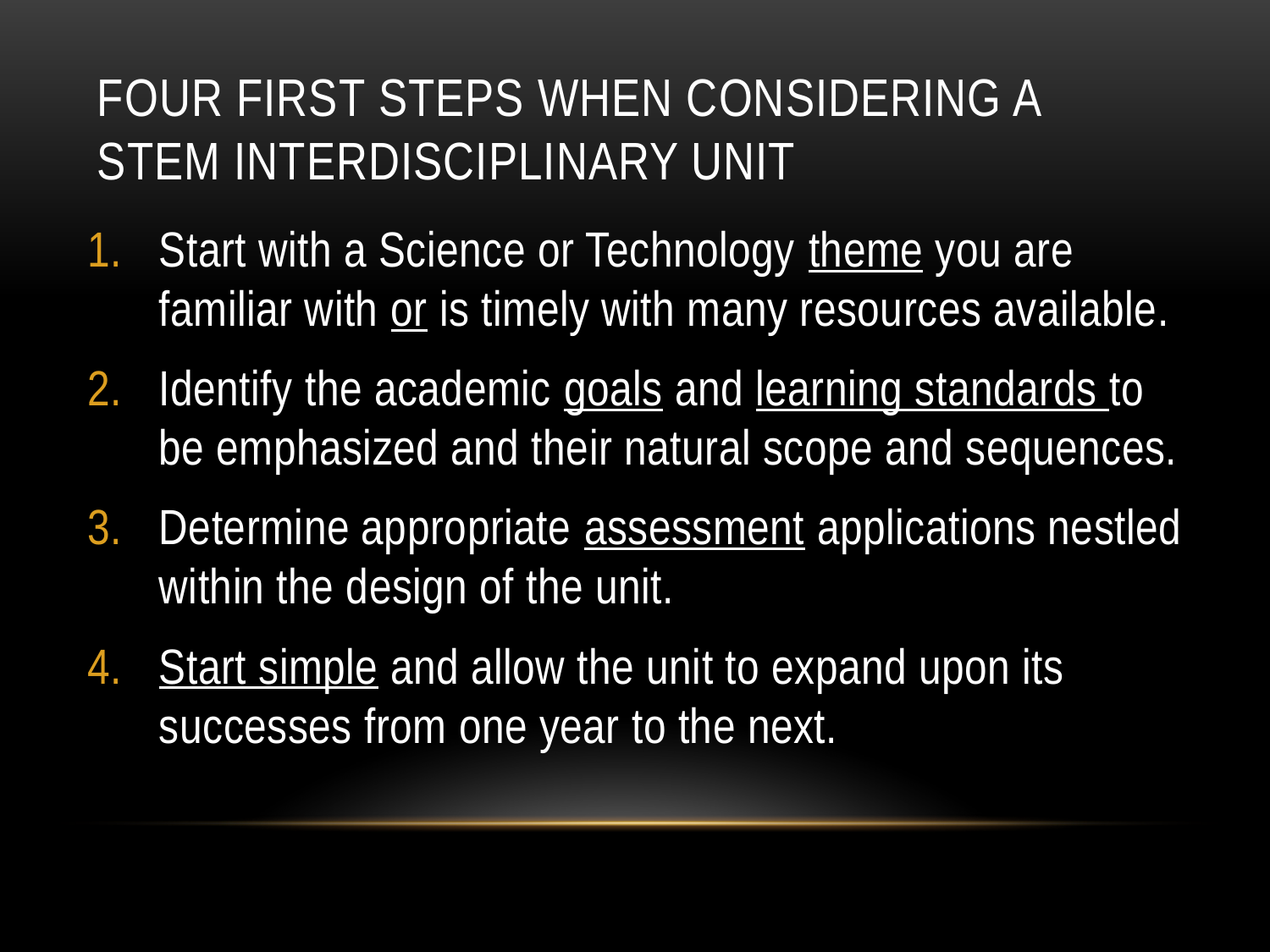

# four first steps when considering a STEM interdisciplinary unit
Start with a Science or Technology theme you are familiar with or is timely with many resources available.
Identify the academic goals and learning standards to be emphasized and their natural scope and sequences.
Determine appropriate assessment applications nestled within the design of the unit.
Start simple and allow the unit to expand upon its successes from one year to the next.